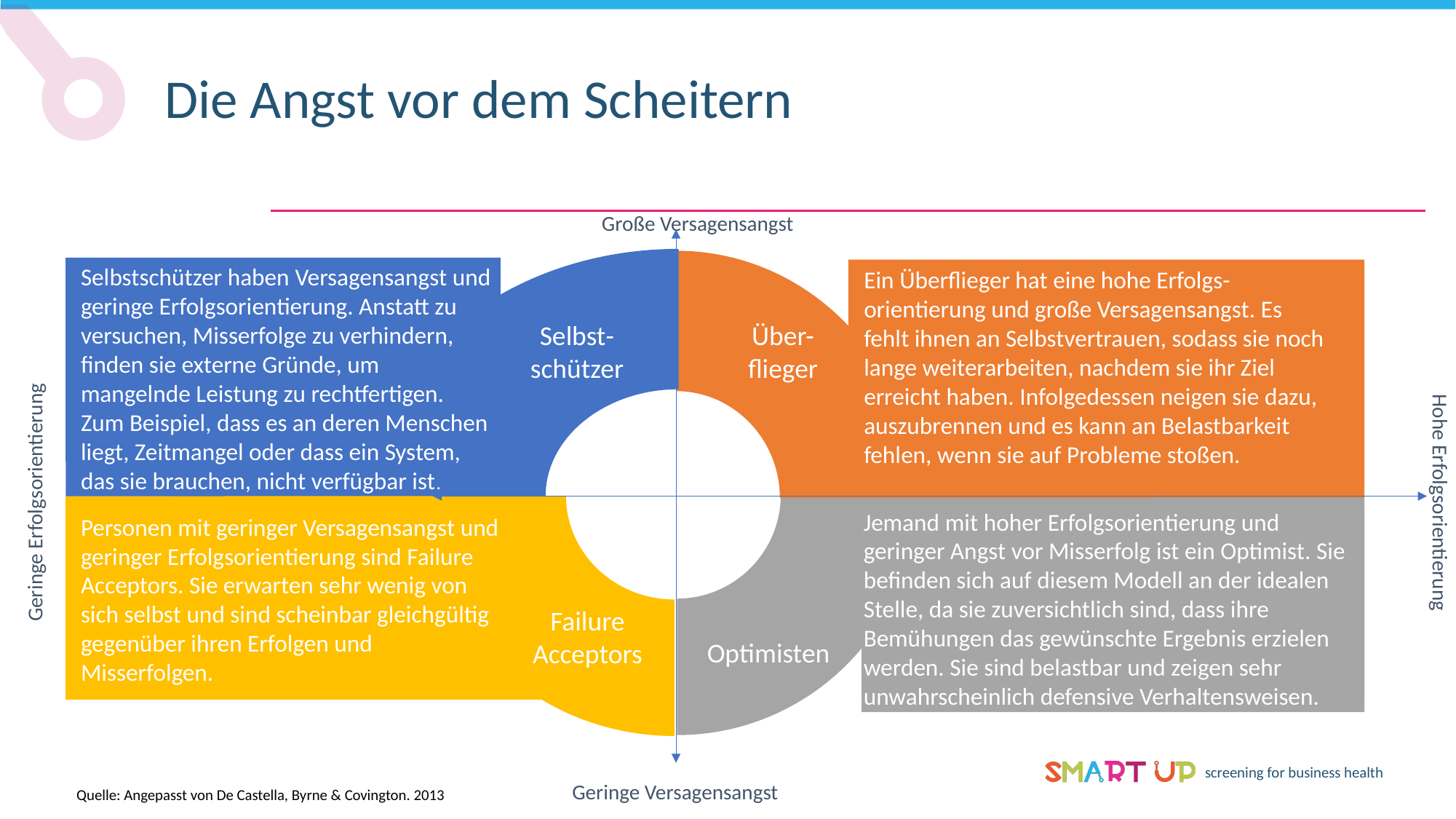

Die Angst vor dem Scheitern
Große Versagensangst

Selbstschützer haben Versagensangst und geringe Erfolgsorientierung. Anstatt zu versuchen, Misserfolge zu verhindern, finden sie externe Gründe, um mangelnde Leistung zu rechtfertigen. Zum Beispiel, dass es an deren Menschen liegt, Zeitmangel oder dass ein System, das sie brauchen, nicht verfügbar ist.

Ein Überflieger hat eine hohe Erfolgs-orientierung und große Versagensangst. Es fehlt ihnen an Selbstvertrauen, sodass sie noch lange weiterarbeiten, nachdem sie ihr Ziel erreicht haben. Infolgedessen neigen sie dazu, auszubrennen und es kann an Belastbarkeit fehlen, wenn sie auf Probleme stoßen.
Selbst-schützer
Über-
flieger
Geringe Erfolgsorientierung
Hohe Erfolgsorientierung

Jemand mit hoher Erfolgsorientierung und geringer Angst vor Misserfolg ist ein Optimist. Sie befinden sich auf diesem Modell an der idealen Stelle, da sie zuversichtlich sind, dass ihre Bemühungen das gewünschte Ergebnis erzielen werden. Sie sind belastbar und zeigen sehr unwahrscheinlich defensive Verhaltensweisen.
Personen mit geringer Versagensangst und geringer Erfolgsorientierung sind Failure Acceptors. Sie erwarten sehr wenig von sich selbst und sind scheinbar gleichgültig gegenüber ihren Erfolgen und Misserfolgen.
Failure Acceptors
Optimisten
Geringe Versagensangst
Quelle: Angepasst von De Castella, Byrne & Covington. 2013